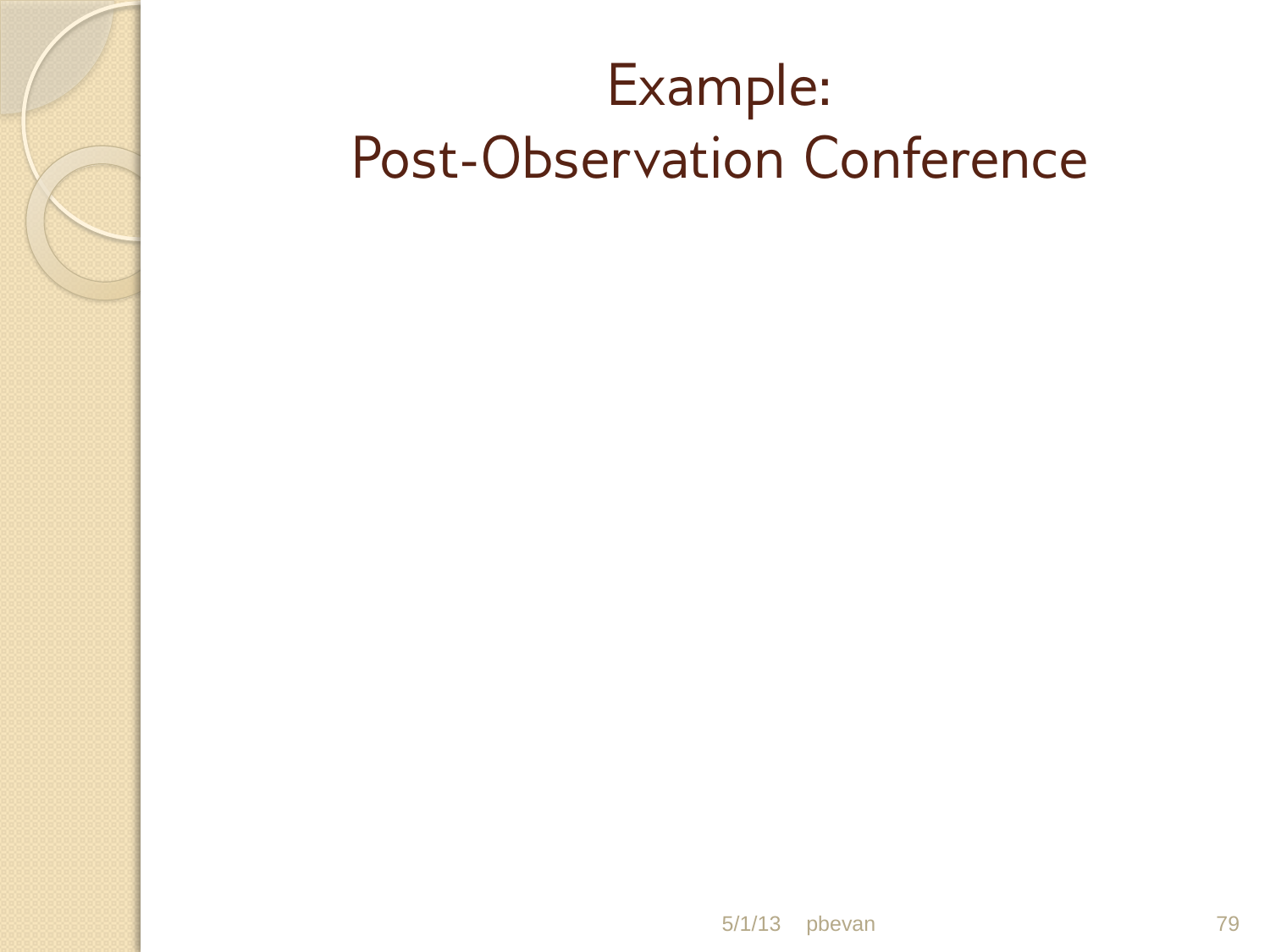

# Example: Post-Observation Conference

5/1/13
pbevan
79